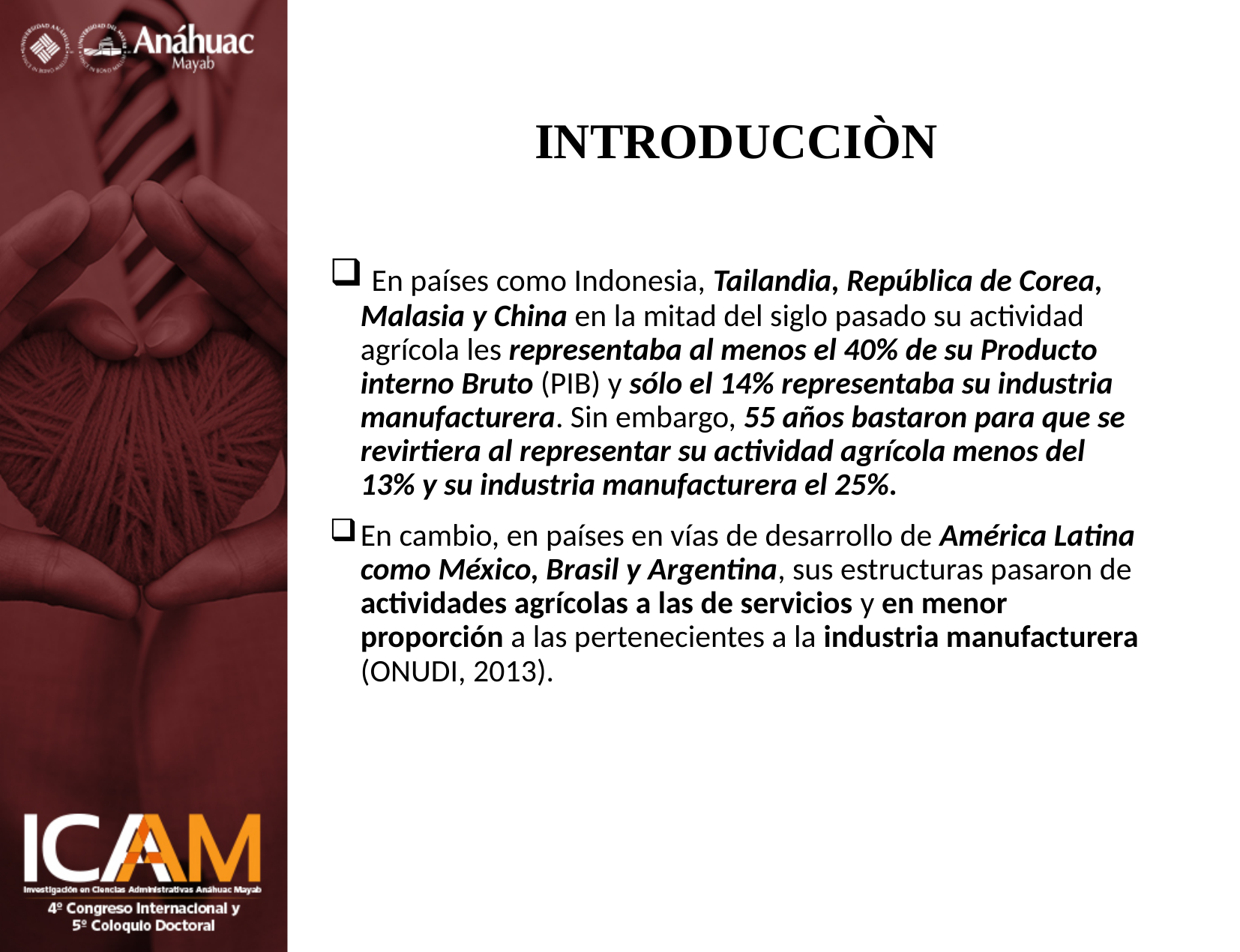

# INTRODUCCIÒN
 En países como Indonesia, Tailandia, República de Corea, Malasia y China en la mitad del siglo pasado su actividad agrícola les representaba al menos el 40% de su Producto interno Bruto (PIB) y sólo el 14% representaba su industria manufacturera. Sin embargo, 55 años bastaron para que se revirtiera al representar su actividad agrícola menos del 13% y su industria manufacturera el 25%.
En cambio, en países en vías de desarrollo de América Latina como México, Brasil y Argentina, sus estructuras pasaron de actividades agrícolas a las de servicios y en menor proporción a las pertenecientes a la industria manufacturera (ONUDI, 2013).